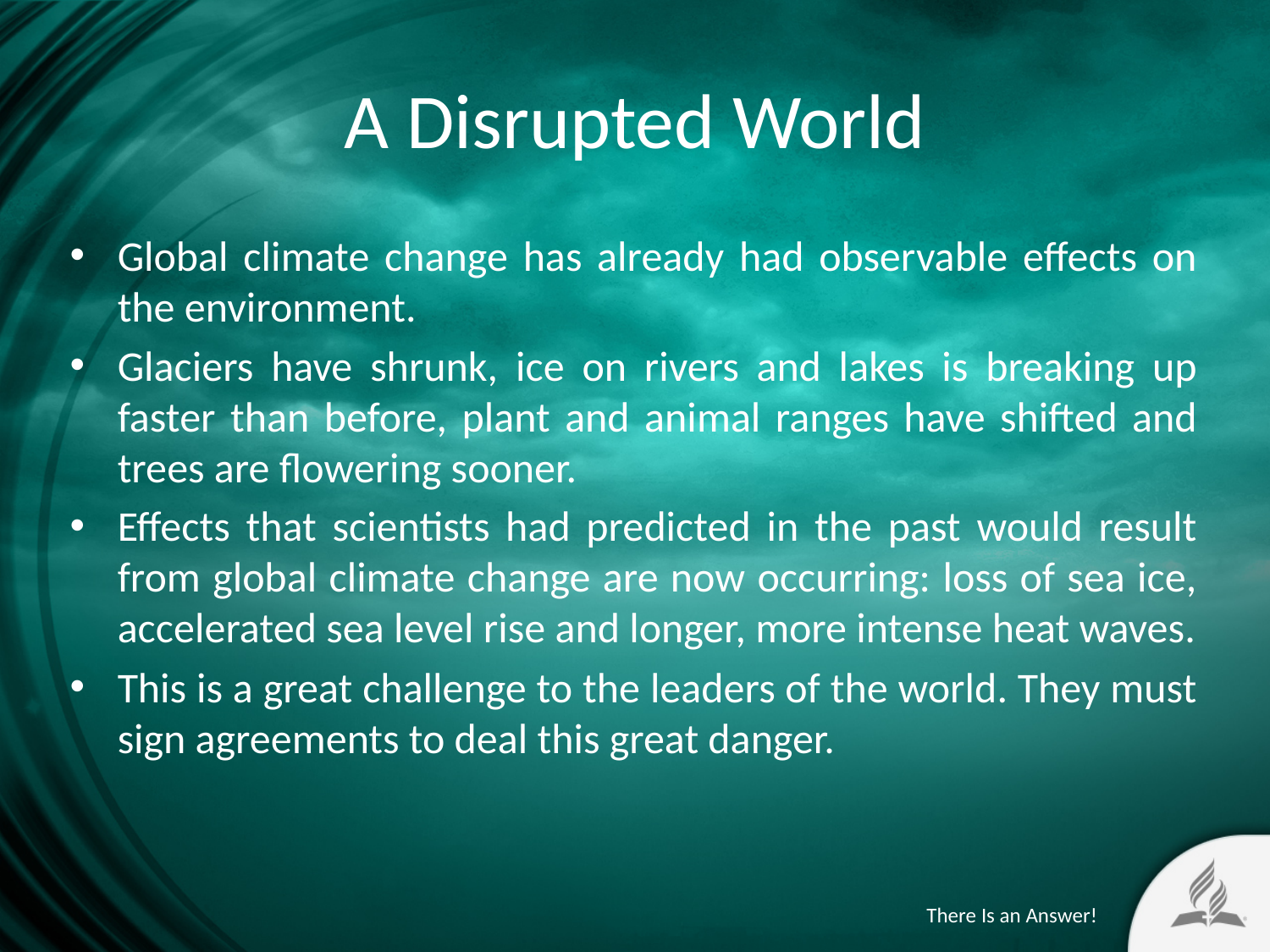

# A Disrupted World
Global climate change has already had observable effects on the environment.
Glaciers have shrunk, ice on rivers and lakes is breaking up faster than before, plant and animal ranges have shifted and trees are flowering sooner.
Effects that scientists had predicted in the past would result from global climate change are now occurring: loss of sea ice, accelerated sea level rise and longer, more intense heat waves.
This is a great challenge to the leaders of the world. They must sign agreements to deal this great danger.
There Is an Answer!